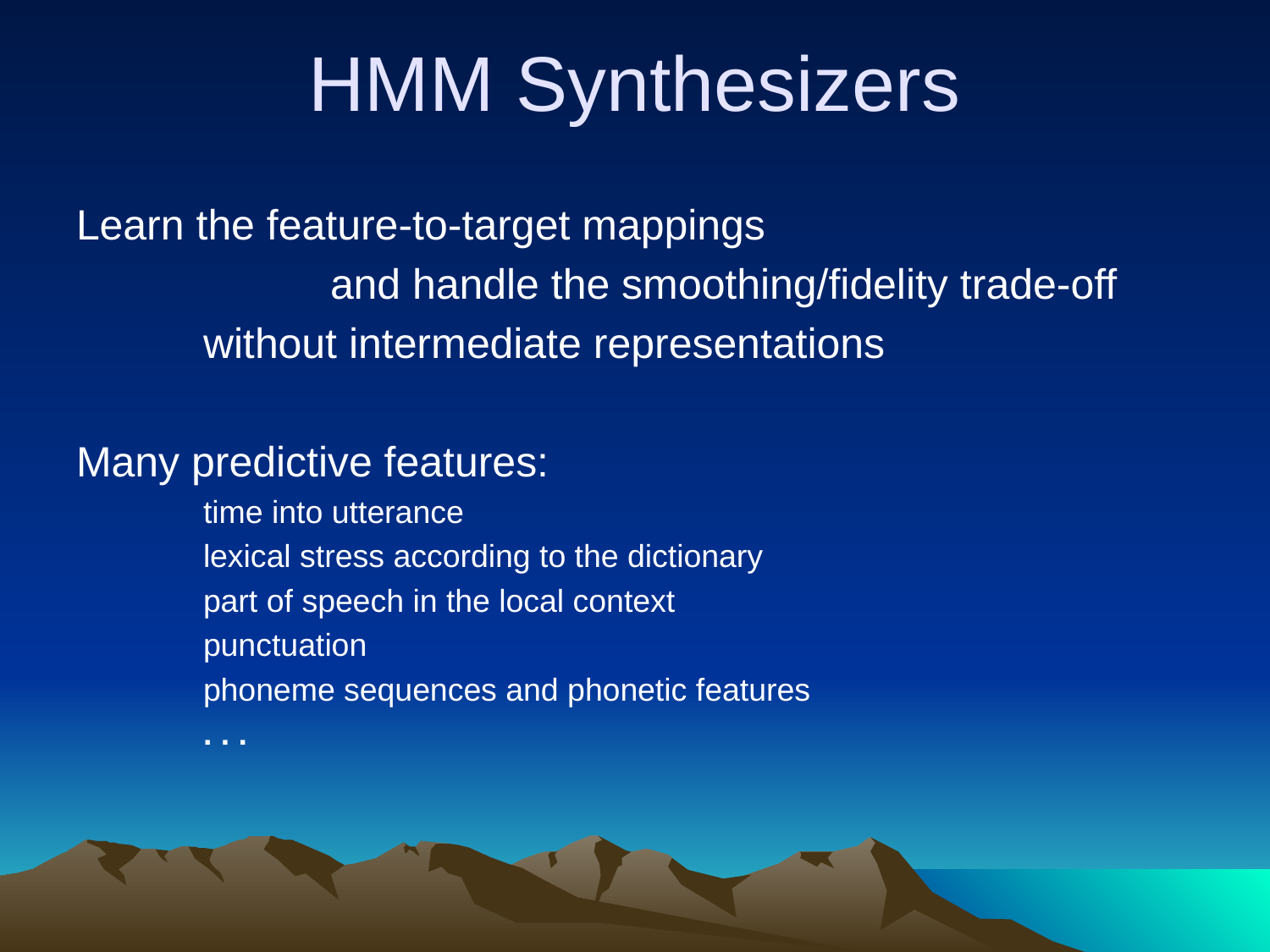

# HMM Synthesizers
Learn the feature-to-target mappings
		and handle the smoothing/fidelity trade-off
	without intermediate representations

Many predictive features:
	time into utterance
	lexical stress according to the dictionary
	part of speech in the local context
	punctuation
	phoneme sequences and phonetic features
	. . .